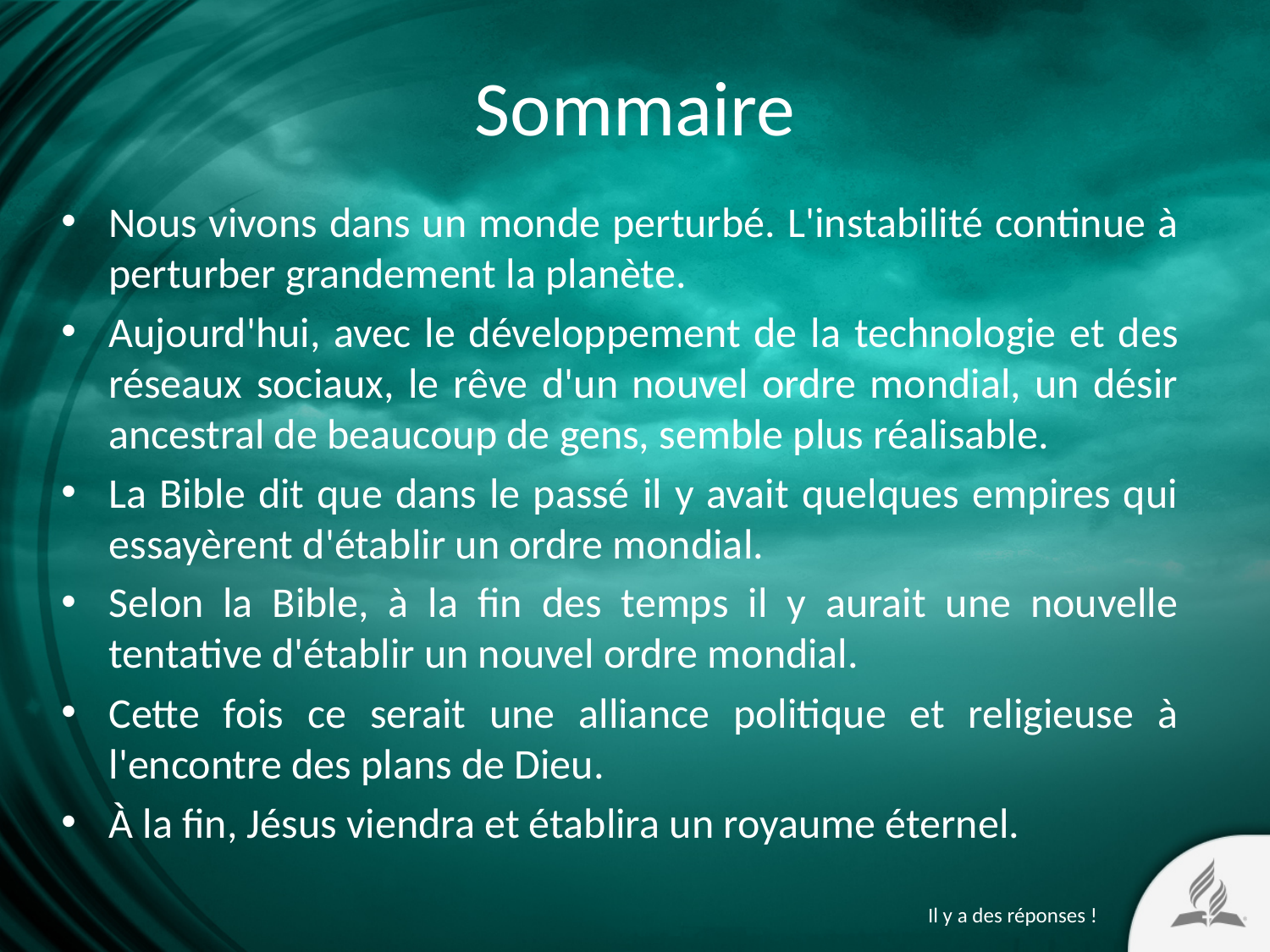

# Sommaire
Nous vivons dans un monde perturbé. L'instabilité continue à perturber grandement la planète.
Aujourd'hui, avec le développement de la technologie et des réseaux sociaux, le rêve d'un nouvel ordre mondial, un désir ancestral de beaucoup de gens, semble plus réalisable.
La Bible dit que dans le passé il y avait quelques empires qui essayèrent d'établir un ordre mondial.
Selon la Bible, à la fin des temps il y aurait une nouvelle tentative d'établir un nouvel ordre mondial.
Cette fois ce serait une alliance politique et religieuse à l'encontre des plans de Dieu.
À la fin, Jésus viendra et établira un royaume éternel.
Il y a des réponses !